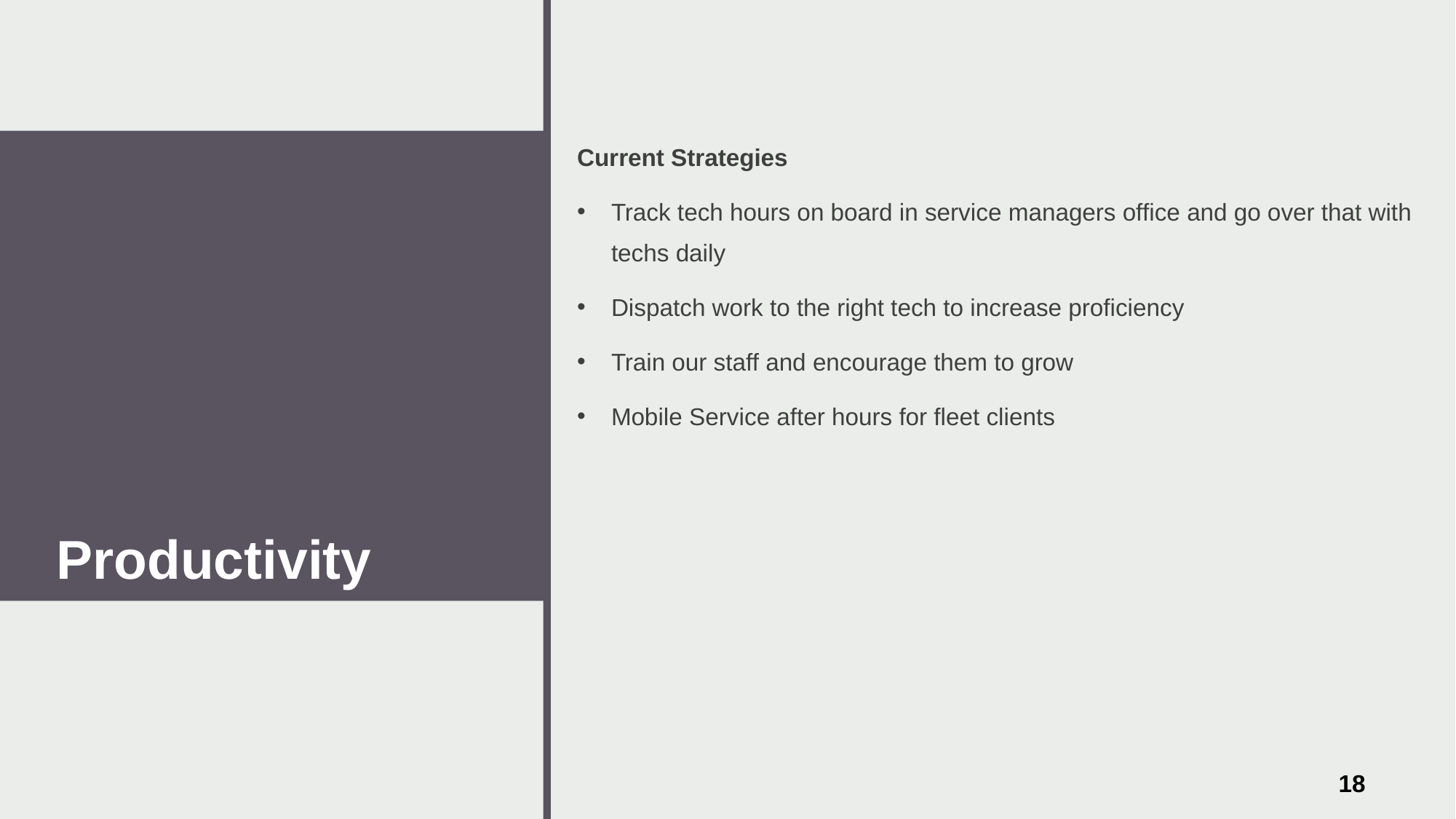

Current Strategies
Track tech hours on board in service managers office and go over that with techs daily
Dispatch work to the right tech to increase proficiency
Train our staff and encourage them to grow
Mobile Service after hours for fleet clients

# Productivity
18